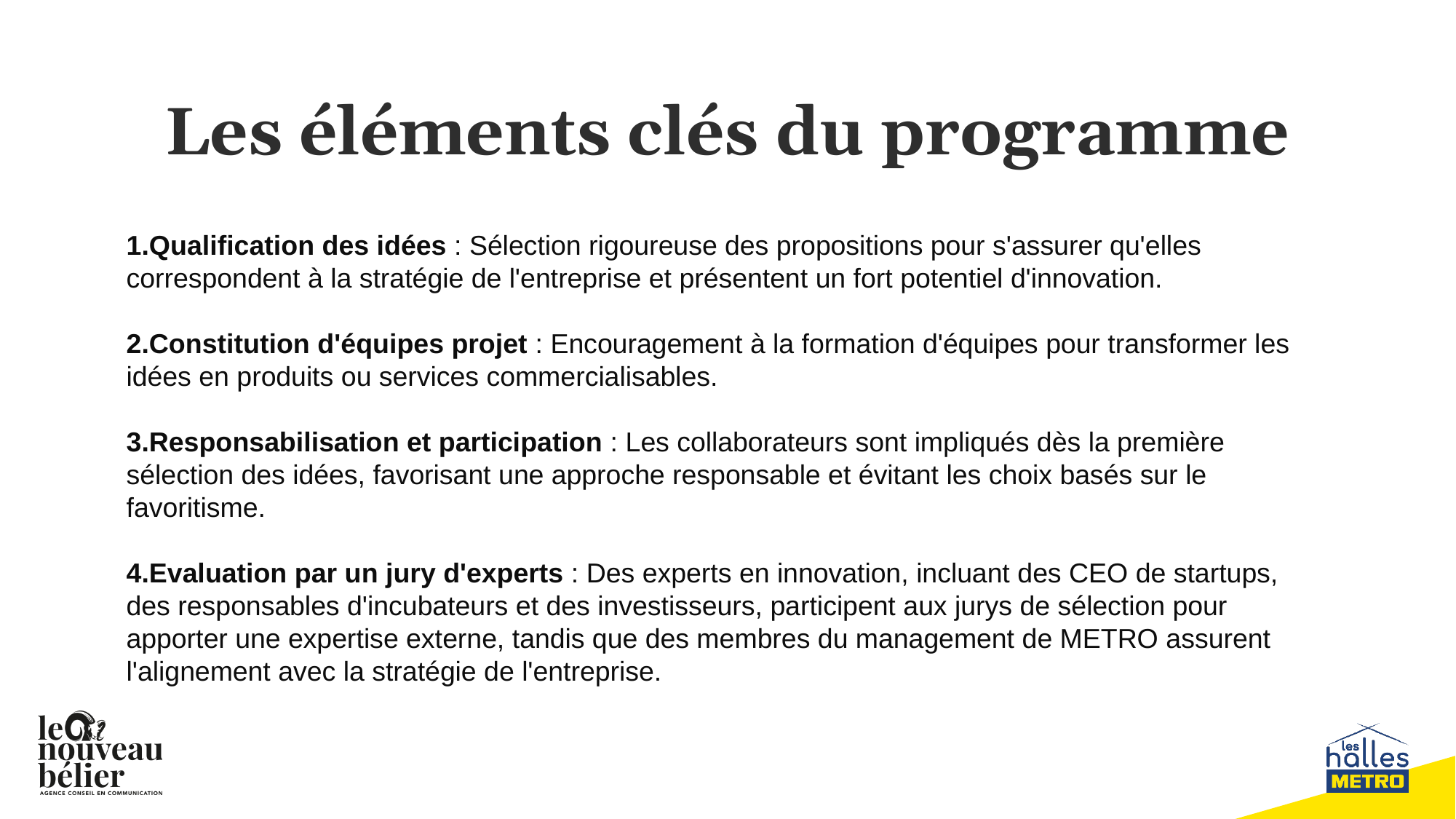

# Les éléments clés du programme
Qualification des idées : Sélection rigoureuse des propositions pour s'assurer qu'elles correspondent à la stratégie de l'entreprise et présentent un fort potentiel d'innovation.

Constitution d'équipes projet : Encouragement à la formation d'équipes pour transformer les idées en produits ou services commercialisables.

Responsabilisation et participation : Les collaborateurs sont impliqués dès la première sélection des idées, favorisant une approche responsable et évitant les choix basés sur le favoritisme.

Evaluation par un jury d'experts : Des experts en innovation, incluant des CEO de startups, des responsables d'incubateurs et des investisseurs, participent aux jurys de sélection pour apporter une expertise externe, tandis que des membres du management de METRO assurent l'alignement avec la stratégie de l'entreprise.